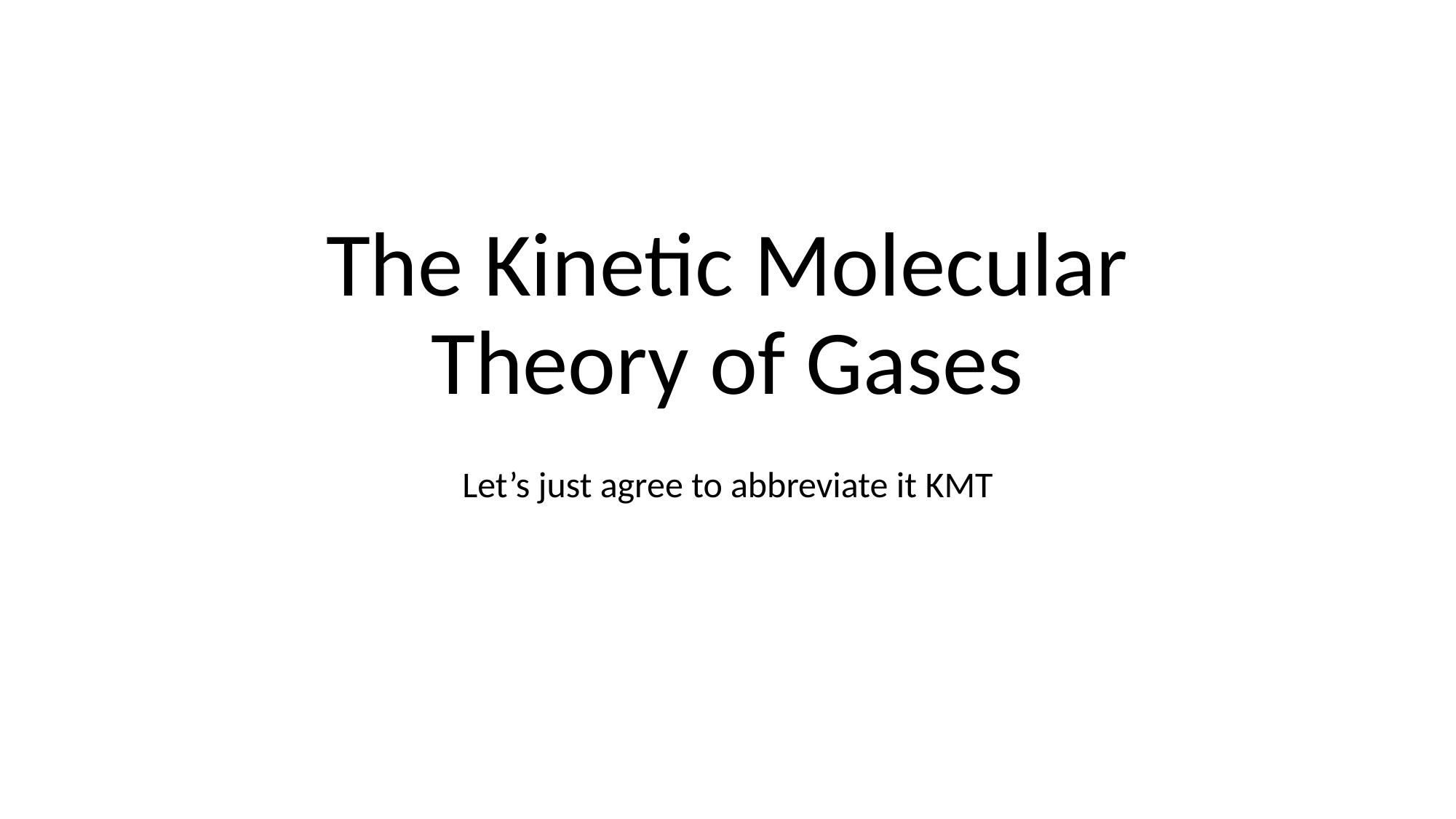

# The Kinetic Molecular Theory of Gases
Let’s just agree to abbreviate it KMT